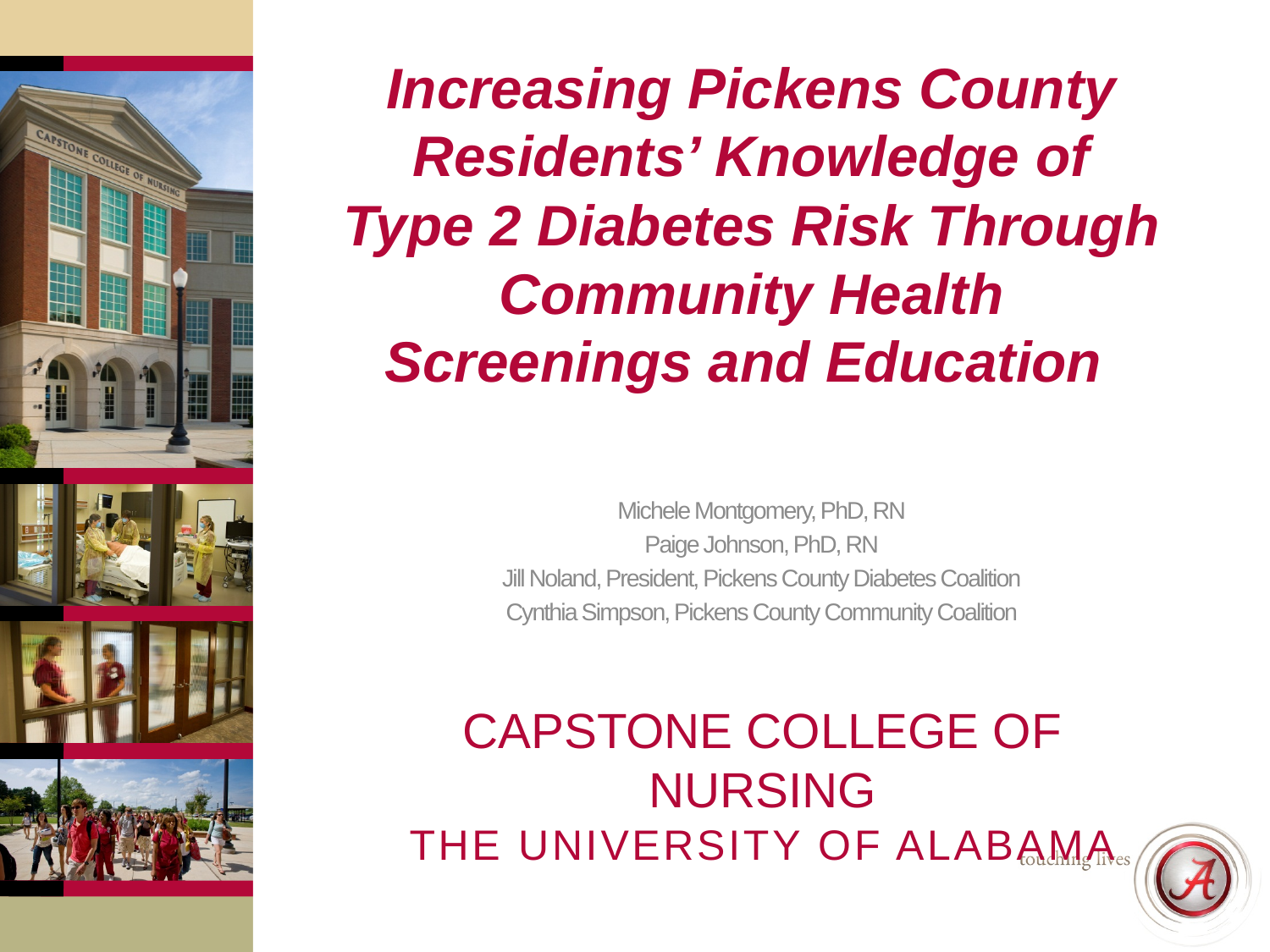

# Increasing Pickens County Residents’ Knowledge of Type 2 Diabetes Risk Through Community Health Screenings and Education

Michele Montgomery, PhD, RN
Paige Johnson, PhD, RN
Jill Noland, President, Pickens County Diabetes Coalition
Cynthia Simpson, Pickens County Community Coalition